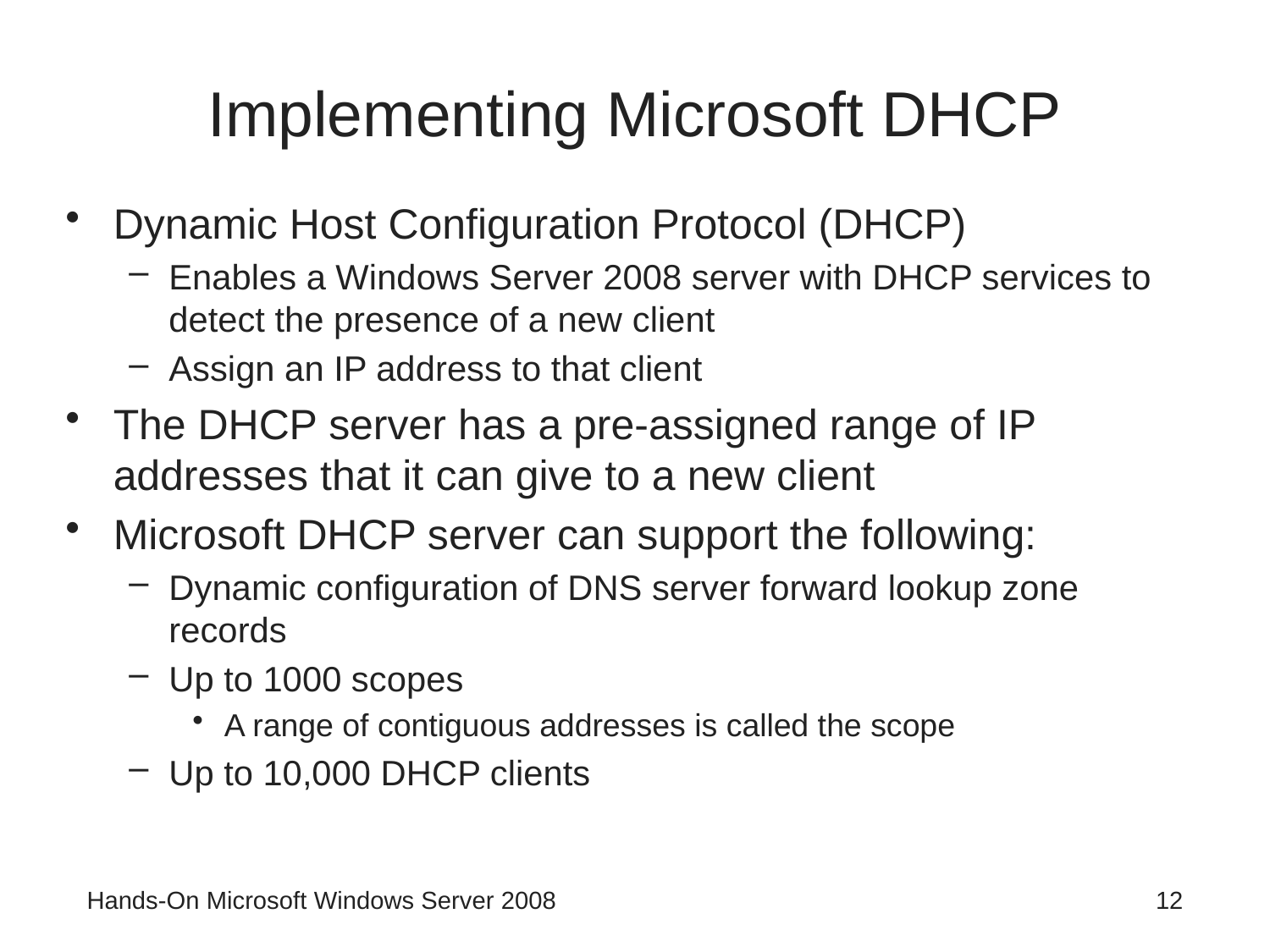

# Implementing Microsoft DHCP
Dynamic Host Configuration Protocol (DHCP)
Enables a Windows Server 2008 server with DHCP services to detect the presence of a new client
Assign an IP address to that client
The DHCP server has a pre-assigned range of IP addresses that it can give to a new client
Microsoft DHCP server can support the following:
Dynamic configuration of DNS server forward lookup zone records
Up to 1000 scopes
A range of contiguous addresses is called the scope
Up to 10,000 DHCP clients
Hands-On Microsoft Windows Server 2008
12